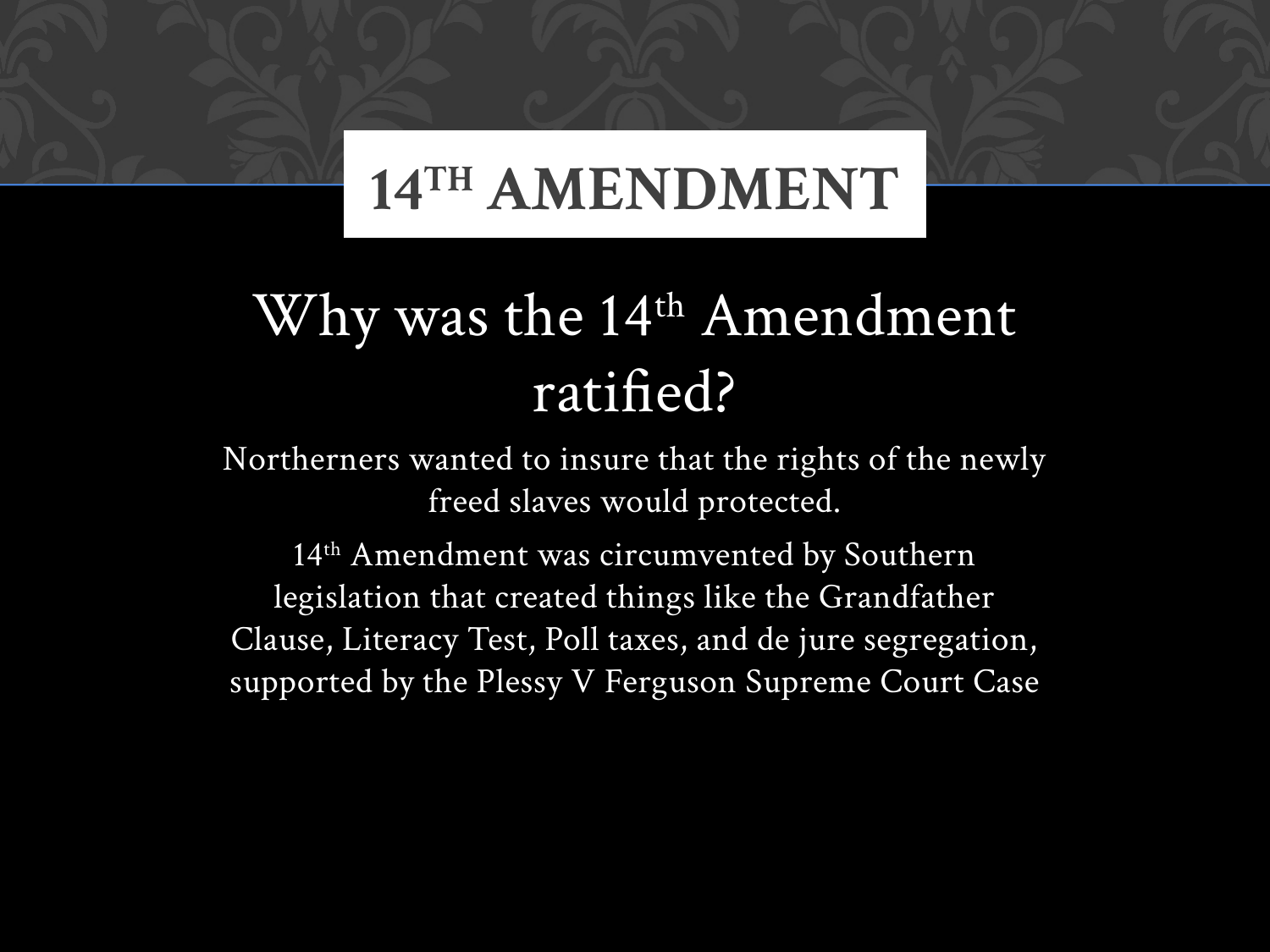

# 14th Amendment
Why was the 14th Amendment ratified?
Northerners wanted to insure that the rights of the newly freed slaves would protected.
14th Amendment was circumvented by Southern legislation that created things like the Grandfather Clause, Literacy Test, Poll taxes, and de jure segregation, supported by the Plessy V Ferguson Supreme Court Case